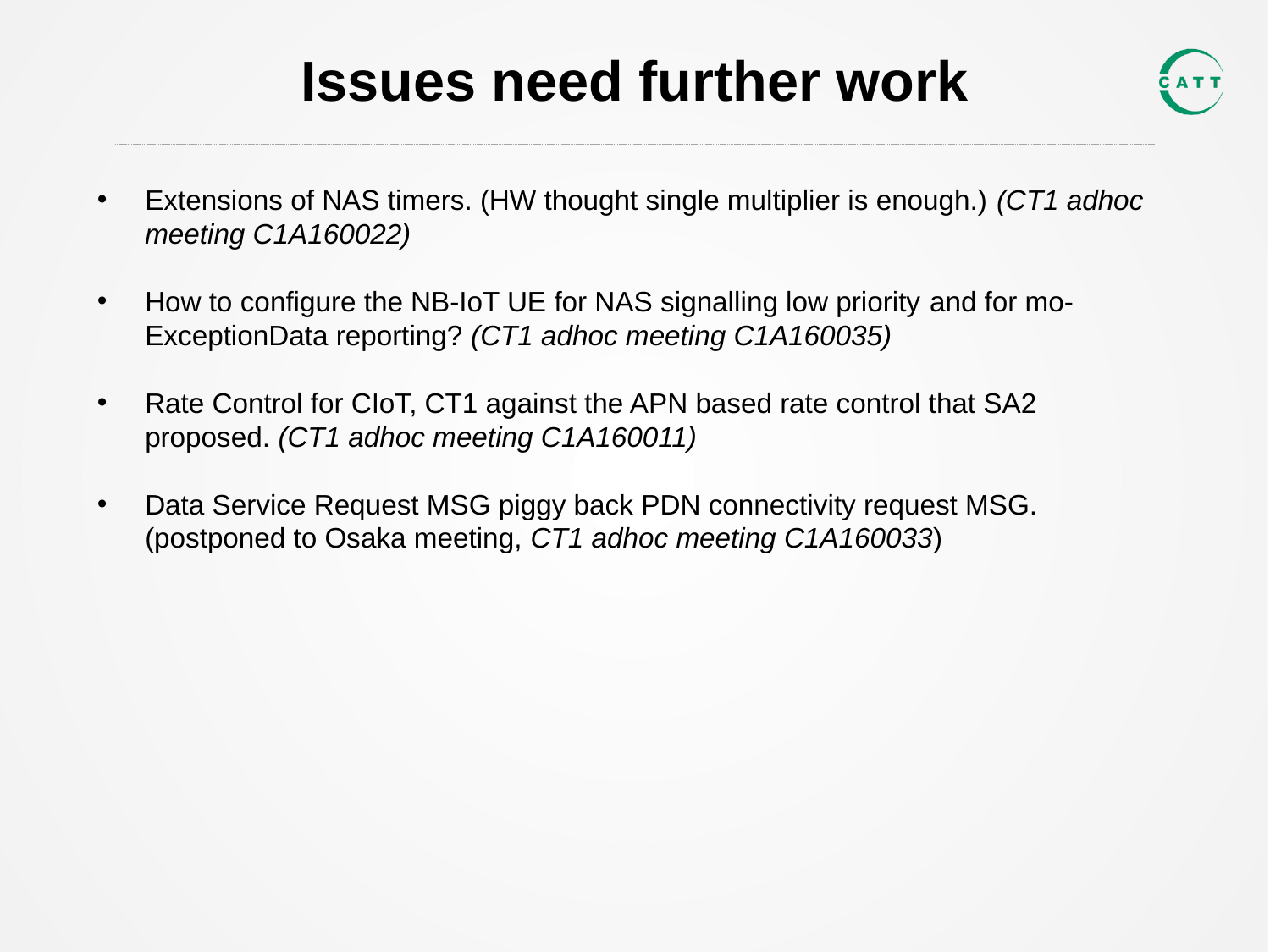

# Issues need further work
Extensions of NAS timers. (HW thought single multiplier is enough.) (CT1 adhoc meeting C1A160022)

How to configure the NB-IoT UE for NAS signalling low priority and for mo-ExceptionData reporting? (CT1 adhoc meeting C1A160035)

Rate Control for CIoT, CT1 against the APN based rate control that SA2 proposed. (CT1 adhoc meeting C1A160011)

Data Service Request MSG piggy back PDN connectivity request MSG. (postponed to Osaka meeting, CT1 adhoc meeting C1A160033)